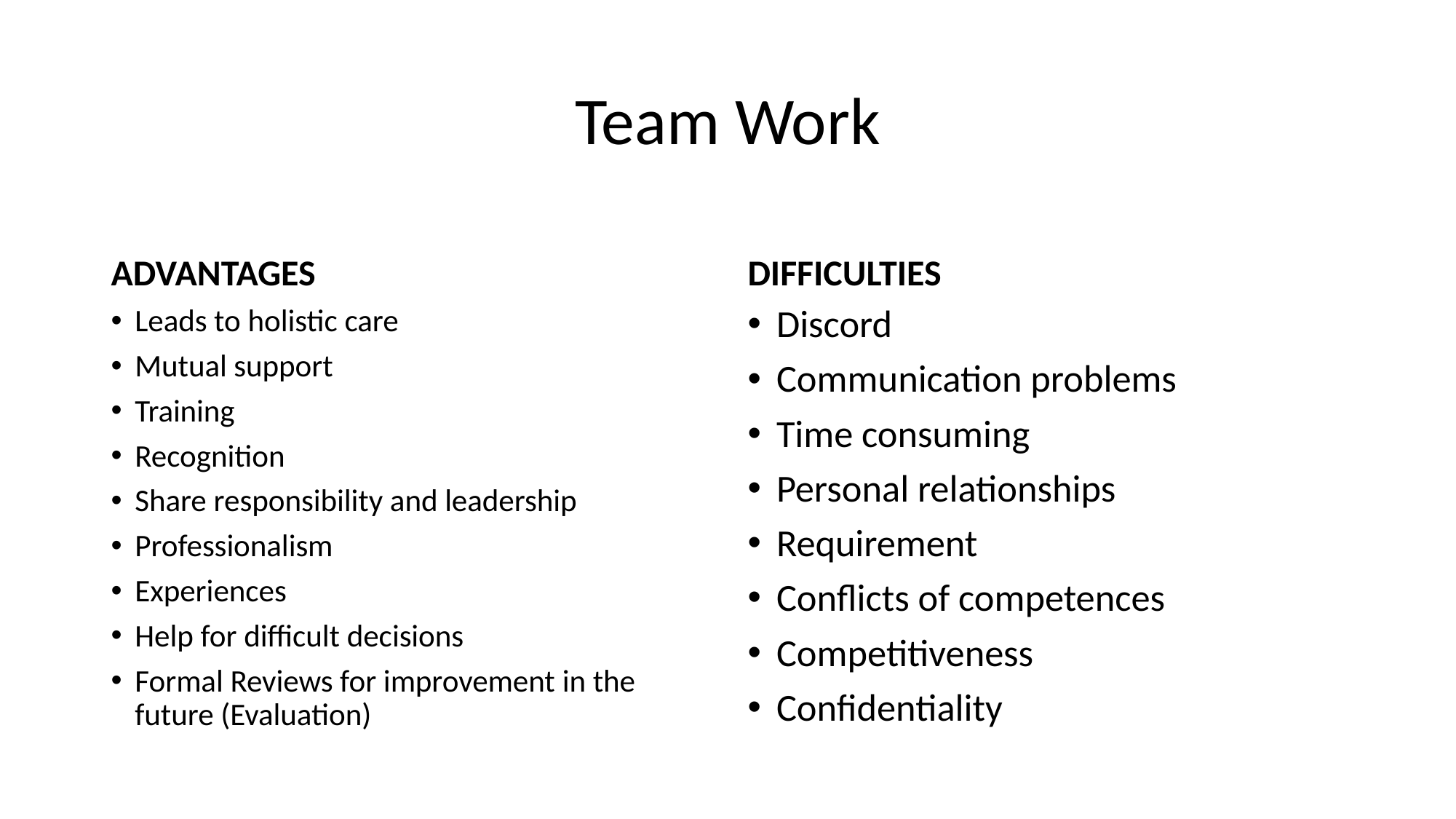

# Team Work
ADVANTAGES
DIFFICULTIES
Leads to holistic care
Mutual support
Training
Recognition
Share responsibility and leadership
Professionalism
Experiences
Help for difficult decisions
Formal Reviews for improvement in the future (Evaluation)
Discord
Communication problems
Time consuming
Personal relationships
Requirement
Conflicts of competences
Competitiveness
Confidentiality